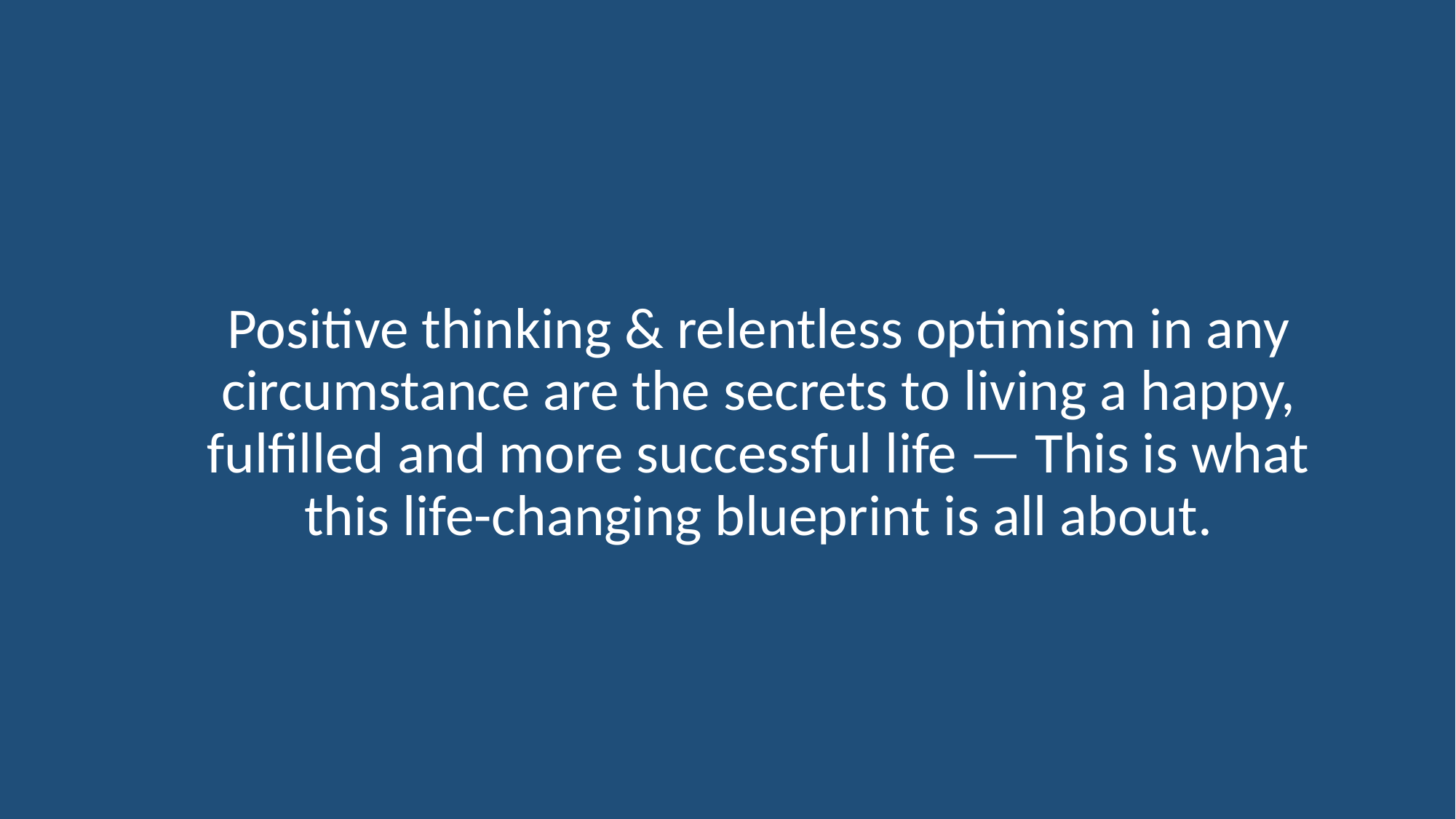

Positive thinking & relentless optimism in any circumstance are the secrets to living a happy, fulfilled and more successful life — This is what this life-changing blueprint is all about.